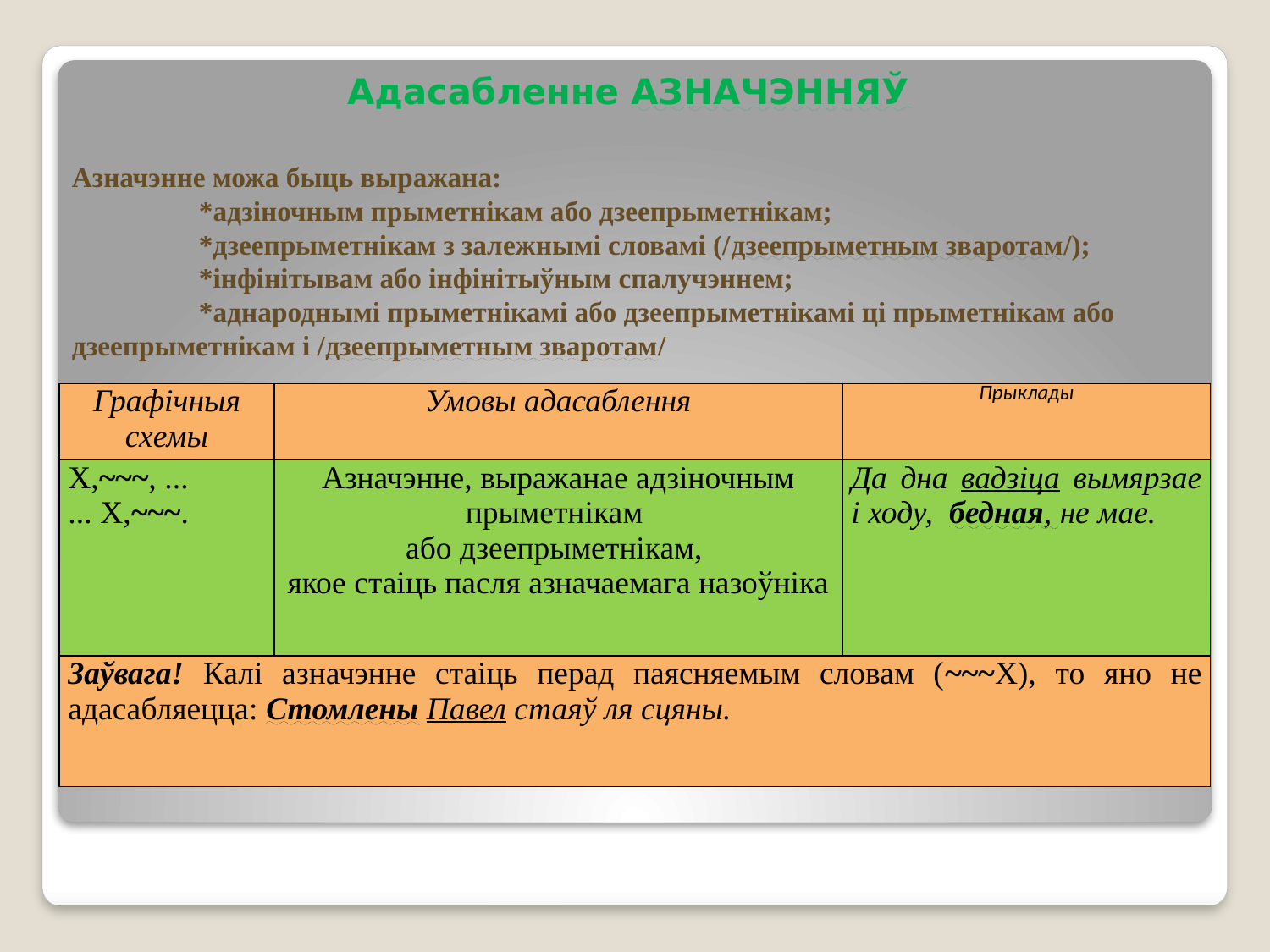

# Адасабленне АЗНАЧЭННЯЎ

Азначэнне можа быць выражана:
	*адзіночным прыметнікам або дзеепрыметнікам;
	*дзеепрыметнікам з залежнымі словамі (/дзеепрыметным зваротам/);
	*інфінітывам або інфінітыўным спалучэннем;
	*аднароднымі прыметнікамі або дзеепрыметнікамі ці прыметнікам або дзеепрыметнікам і /дзеепрыметным зваротам/

| Графічныя схемы | Умовы адасаблення | Прыклады |
| --- | --- | --- |
| Х,~~~, ... ... Х,~~~. | Азначэнне, выражанае адзіночным прыметнікам або дзеепрыметнікам, якое стаіць пасля азначаемага назоўніка | Да дна вадзіца вымярзае і ходу, бедная, не мае. |
| Заўвага! Калі азначэнне стаіць перад паясняемым словам (~~~Х), то яно не адасабляецца: Стомлены Павел стаяў ля сцяны. |  |  |